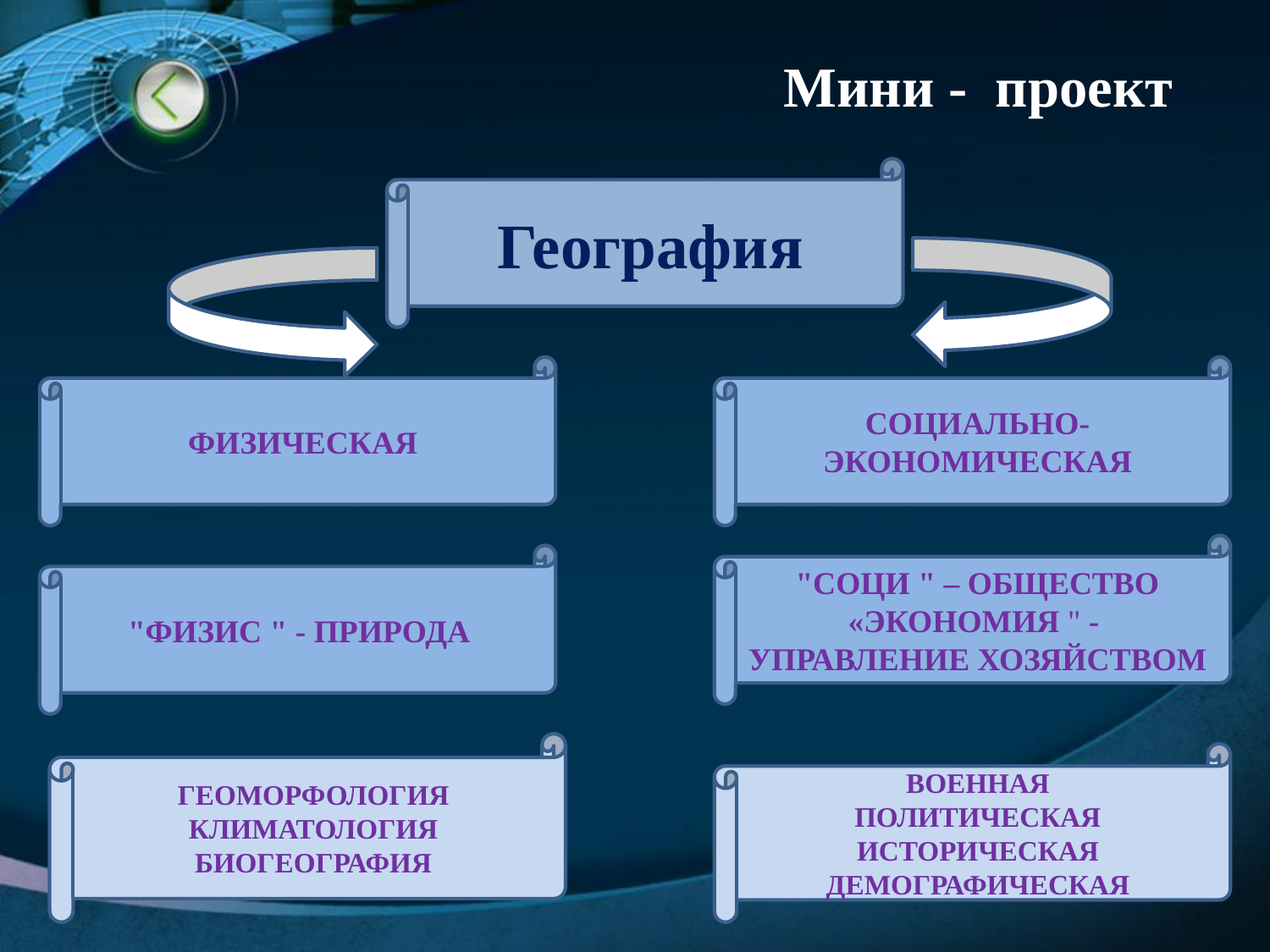

# Мини -  проект
География

ФИЗИЧЕСКАЯ
СОЦИАЛЬНО-ЭКОНОМИЧЕСКАЯ
"СОЦИ " – ОБЩЕСТВО
«ЭКОНОМИЯ " -  УПРАВЛЕНИЕ ХОЗЯЙСТВОМ
"ФИЗИС " - ПРИРОДА
ГЕОМОРФОЛОГИЯ
КЛИМАТОЛОГИЯ
БИОГЕОГРАФИЯ
ВОЕННАЯ
ПОЛИТИЧЕСКАЯ
ИСТОРИЧЕСКАЯ
ДЕМОГРАФИЧЕСКАЯ